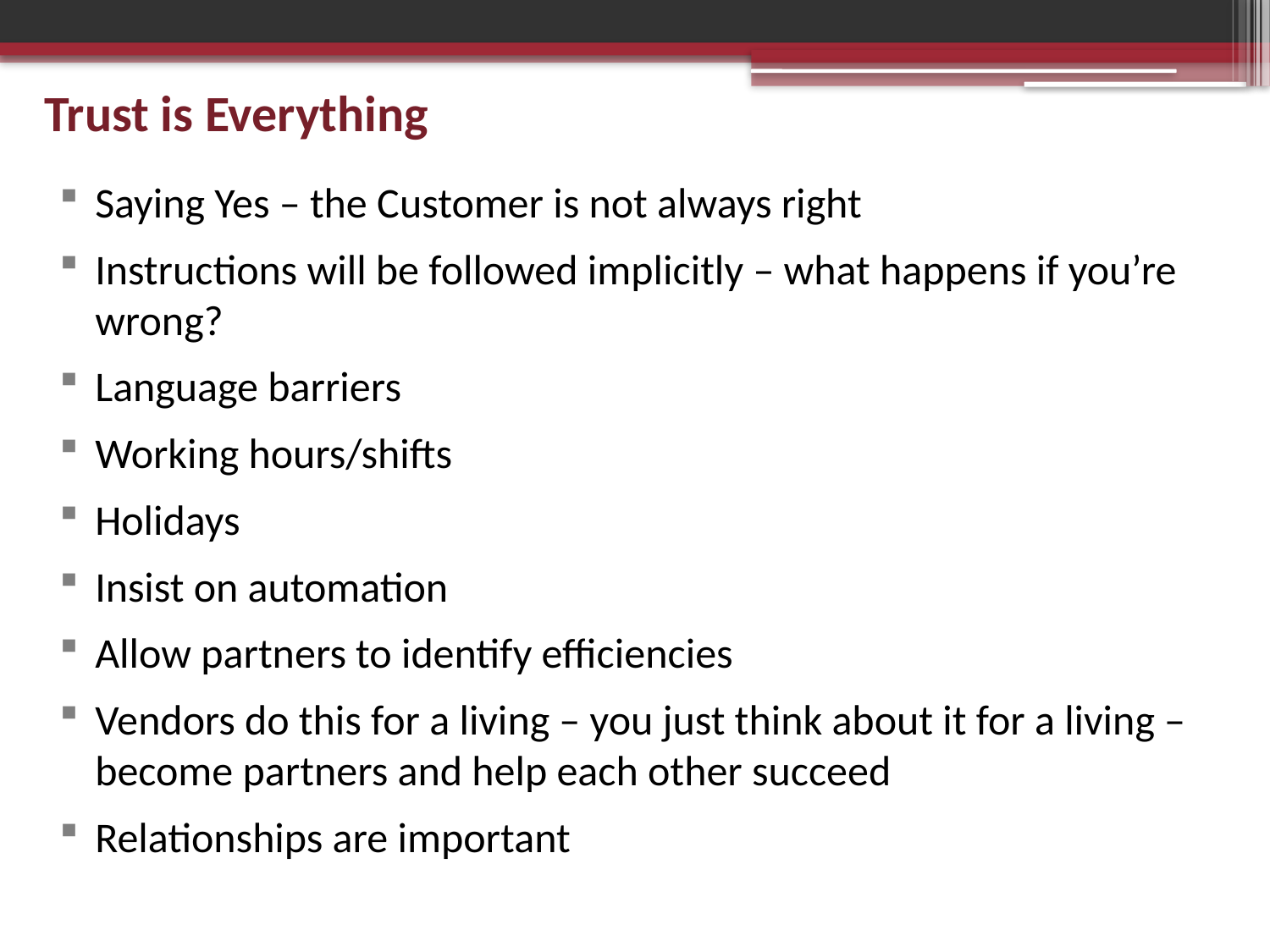

# Trust is Everything
Saying Yes – the Customer is not always right
Instructions will be followed implicitly – what happens if you’re wrong?
Language barriers
Working hours/shifts
Holidays
Insist on automation
Allow partners to identify efficiencies
Vendors do this for a living – you just think about it for a living – become partners and help each other succeed
Relationships are important